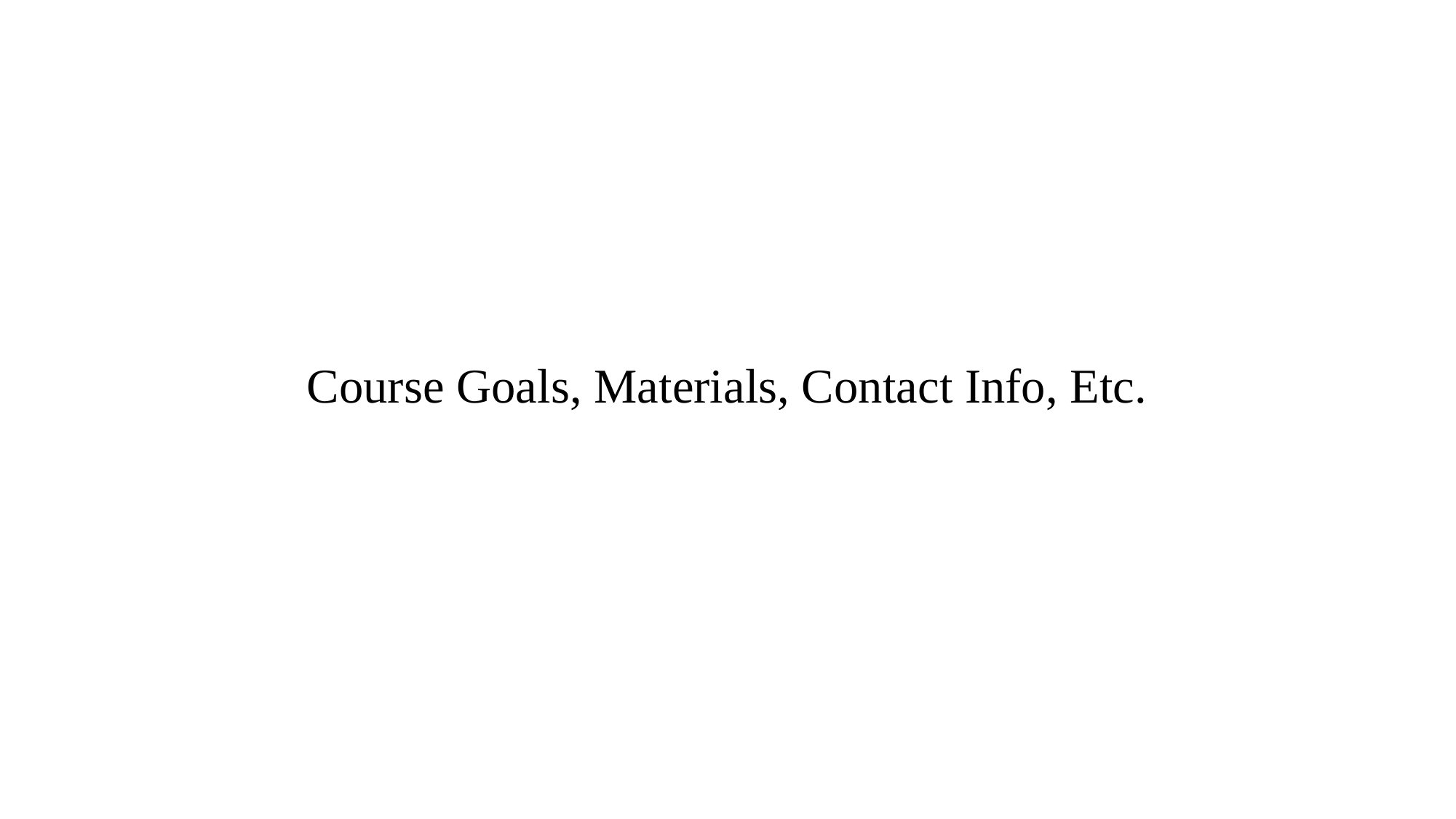

# Course Goals, Materials, Contact Info, Etc.